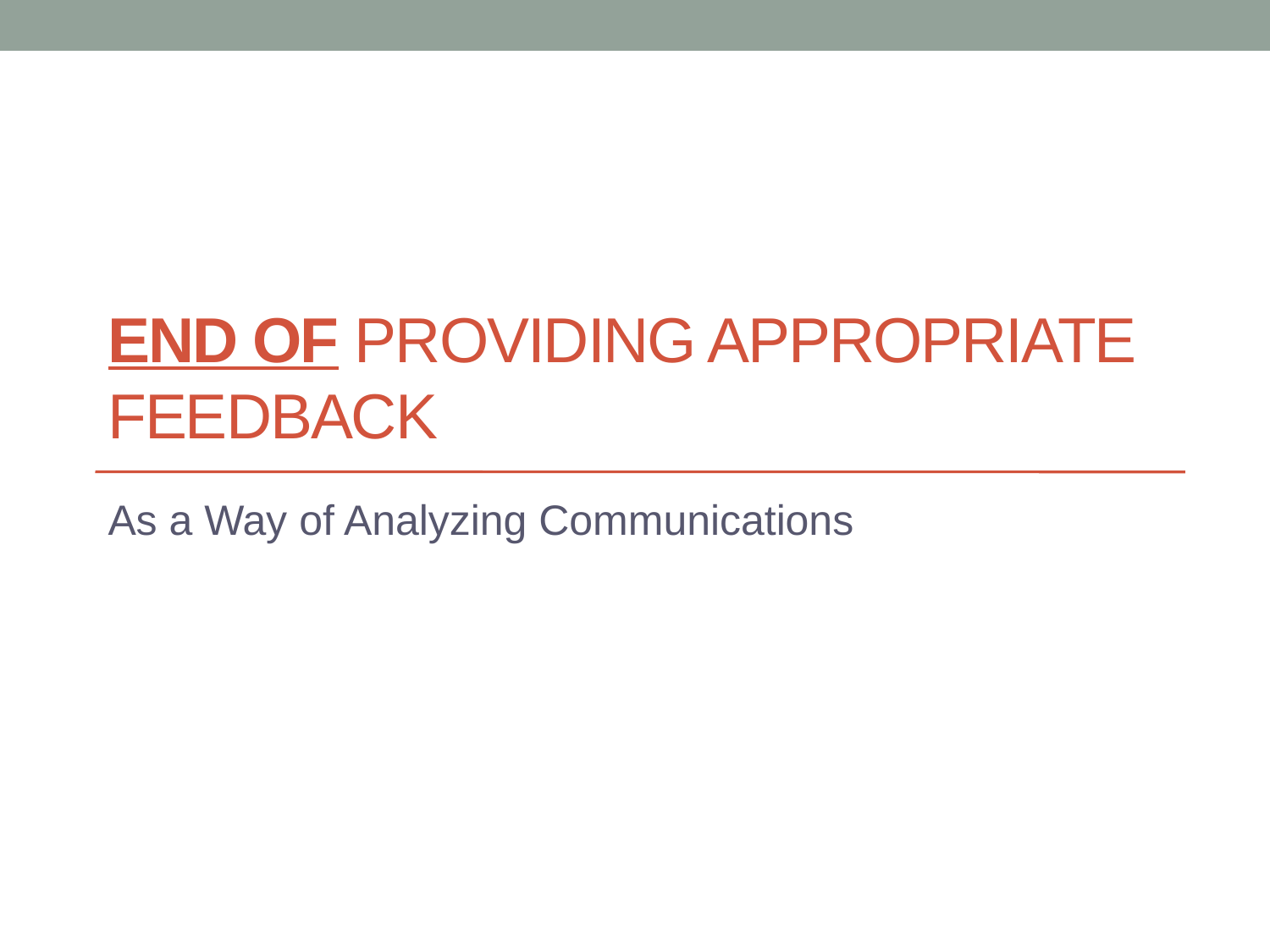

# End of Providing appropriate feedback
As a Way of Analyzing Communications